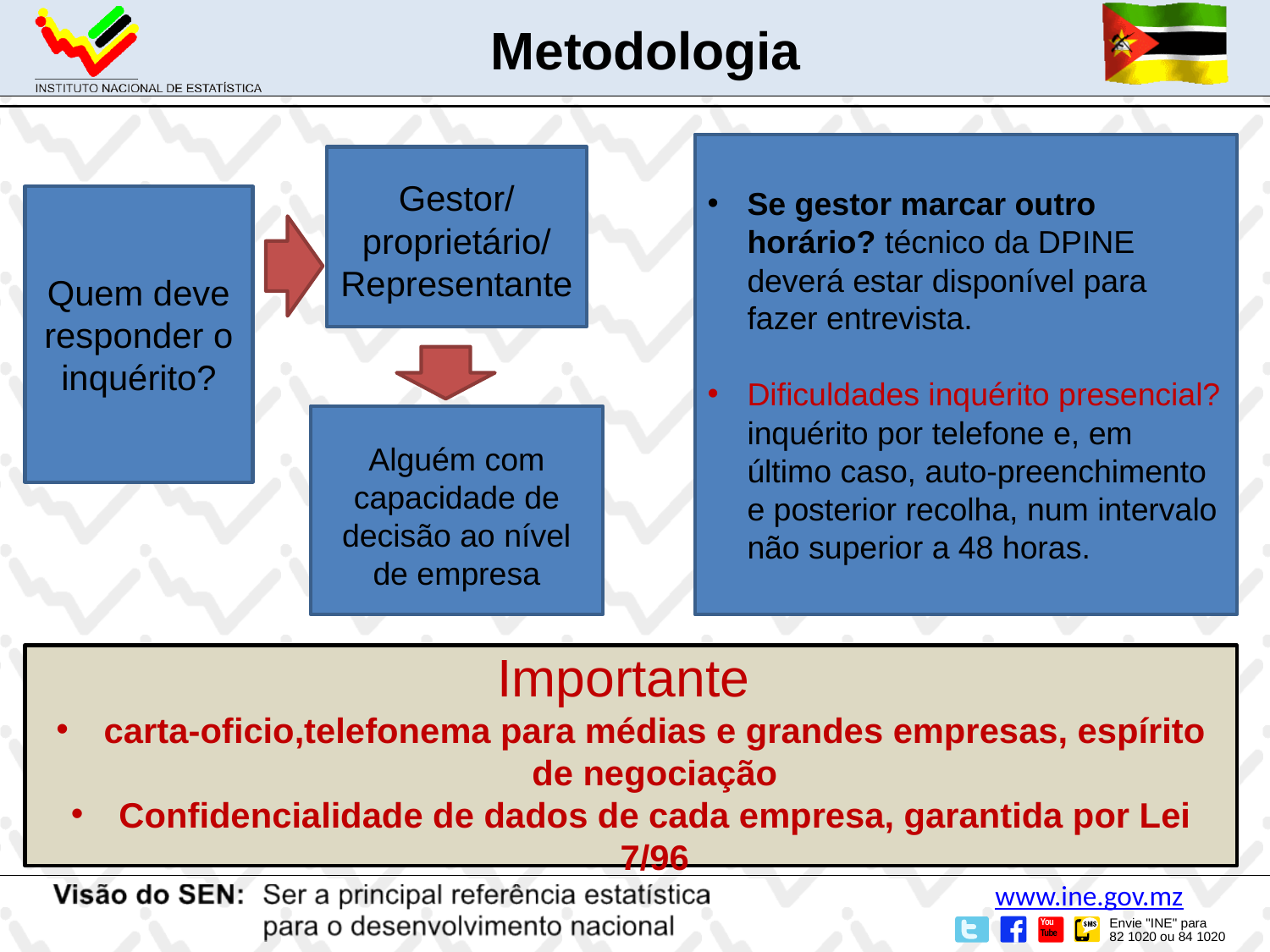

Metodologia
Se gestor marcar outro horário? técnico da DPINE deverá estar disponível para  fazer entrevista.

Dificuldades inquérito presencial? inquérito por telefone e, em último caso, auto-preenchimento e posterior recolha, num intervalo não superior a 48 horas.

Gestor/proprietário/Representante

Quem deve responder o inquérito?

Alguém com capacidade de decisão ao nível de empresa

Importante
carta-oficio,telefonema para médias e grandes empresas, espírito de negociação
Confidencialidade de dados de cada empresa, garantida por Lei 7/96